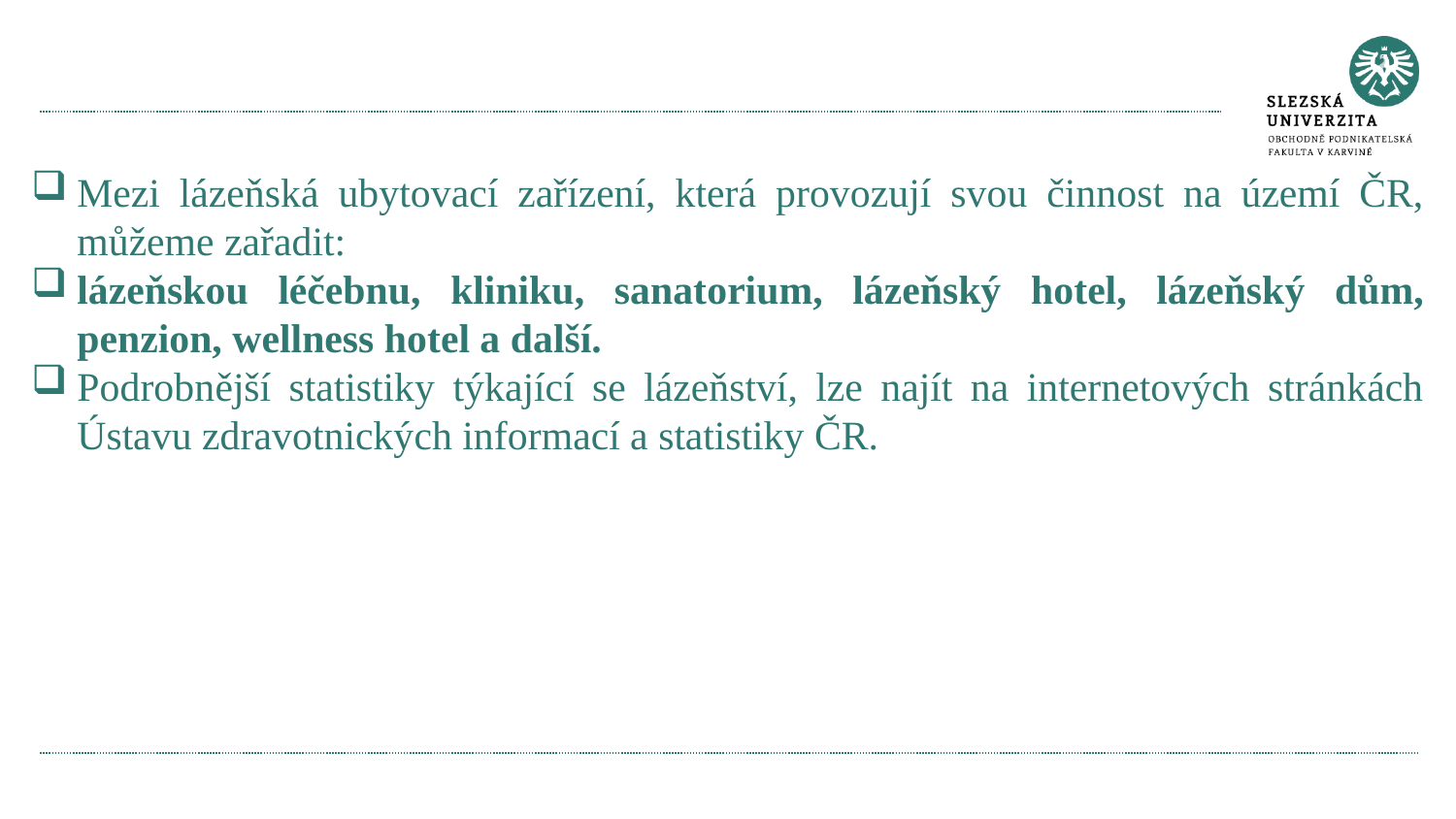

#
Mezi lázeňská ubytovací zařízení, která provozují svou činnost na území ČR, můžeme zařadit:
lázeňskou léčebnu, kliniku, sanatorium, lázeňský hotel, lázeňský dům, penzion, wellness hotel a další.
Podrobnější statistiky týkající se lázeňství, lze najít na internetových stránkách Ústavu zdravotnických informací a statistiky ČR.